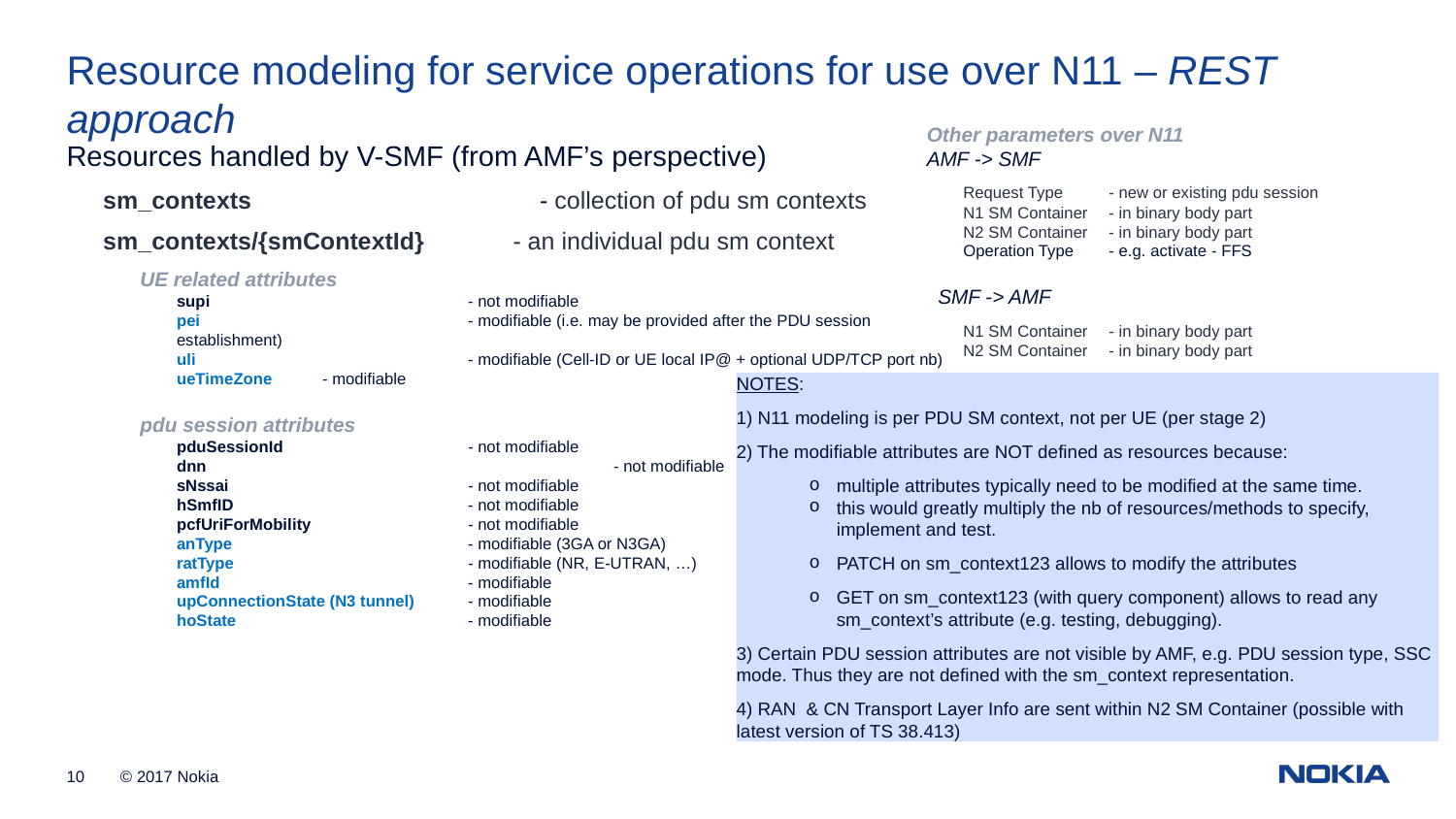

Resource modeling for service operations for use over N11 – REST approach

Resources handled by V-SMF (from AMF’s perspective)
sm_contexts		- collection of pdu sm contexts
sm_contexts/{smContextId}             - an individual pdu sm context
UE related attributes
supi		- not modifiable
pei		- modifiable (i.e. may be provided after the PDU session establishment)
uli		- modifiable (Cell-ID or UE local IP@ + optional UDP/TCP port nb)
ueTimeZone	- modifiable

pdu session attributes
pduSessionId		- not modifiable
dnn			- not modifiable
sNssai		- not modifiable
hSmfID		- not modifiable
pcfUriForMobility		- not modifiable
anType		- modifiable (3GA or N3GA)
ratType		- modifiable (NR, E-UTRAN, …)
amfId		- modifiable
upConnectionState (N3 tunnel)	- modifiable
hoState		- modifiable

Other parameters over N11
AMF -> SMF
Request Type	- new or existing pdu session
N1 SM Container	- in binary body part
N2 SM Container	- in binary body part
Operation Type 	- e.g. activate - FFS
  SMF -> AMF
N1 SM Container	- in binary body part
N2 SM Container	- in binary body part
NOTES:
1) N11 modeling is per PDU SM context, not per UE (per stage 2)
2) The modifiable attributes are NOT defined as resources because:
multiple attributes typically need to be modified at the same time.
this would greatly multiply the nb of resources/methods to specify, implement and test.
PATCH on sm_context123 allows to modify the attributes
GET on sm_context123 (with query component) allows to read any sm_context’s attribute (e.g. testing, debugging).
3) Certain PDU session attributes are not visible by AMF, e.g. PDU session type, SSC mode. Thus they are not defined with the sm_context representation.
4) RAN  & CN Transport Layer Info are sent within N2 SM Container (possible with latest version of TS 38.413)